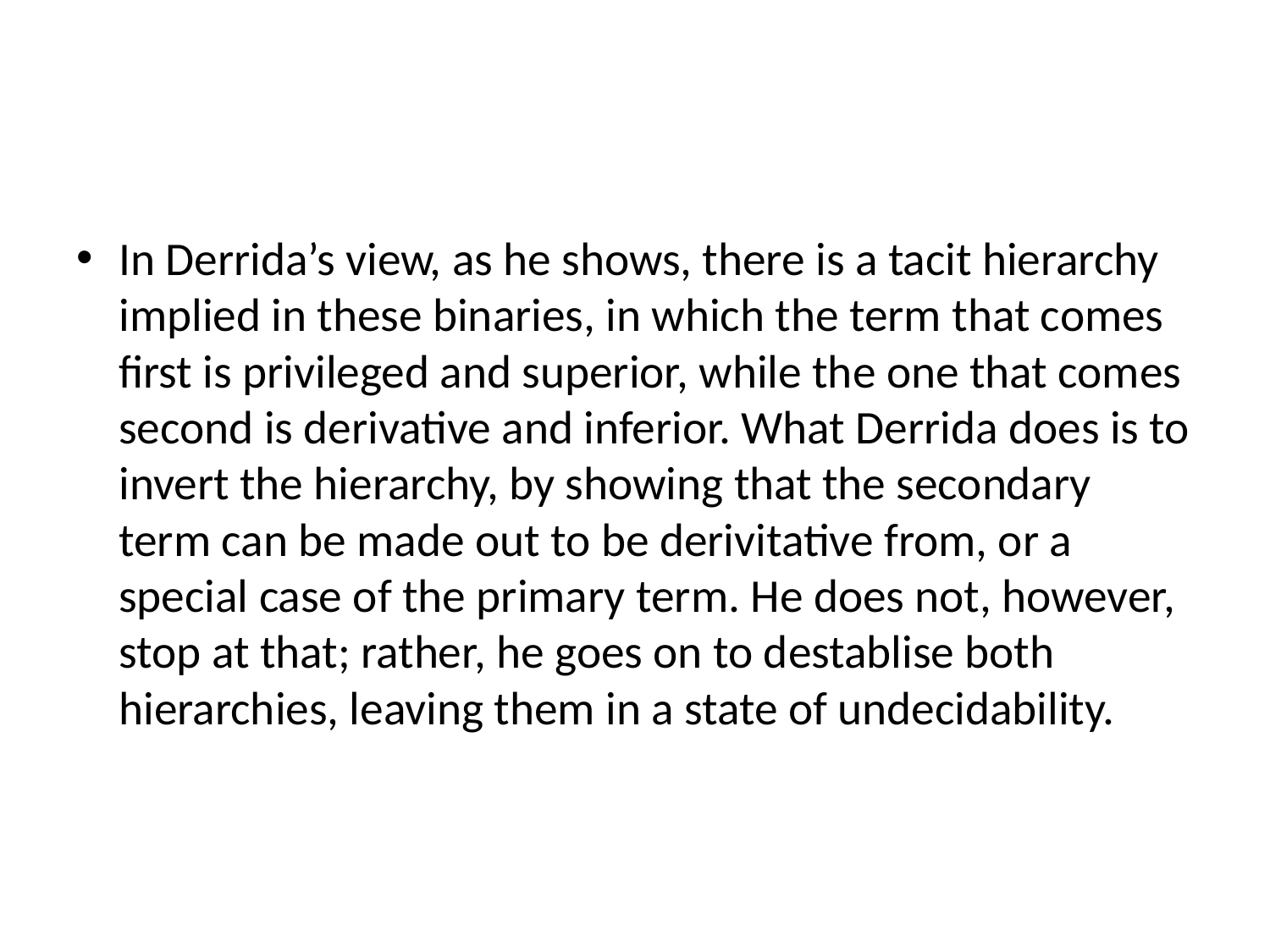

#
In Derrida’s view, as he shows, there is a tacit hierarchy implied in these binaries, in which the term that comes first is privileged and superior, while the one that comes second is derivative and inferior. What Derrida does is to invert the hierarchy, by showing that the secondary term can be made out to be derivitative from, or a special case of the primary term. He does not, however, stop at that; rather, he goes on to destablise both hierarchies, leaving them in a state of undecidability.